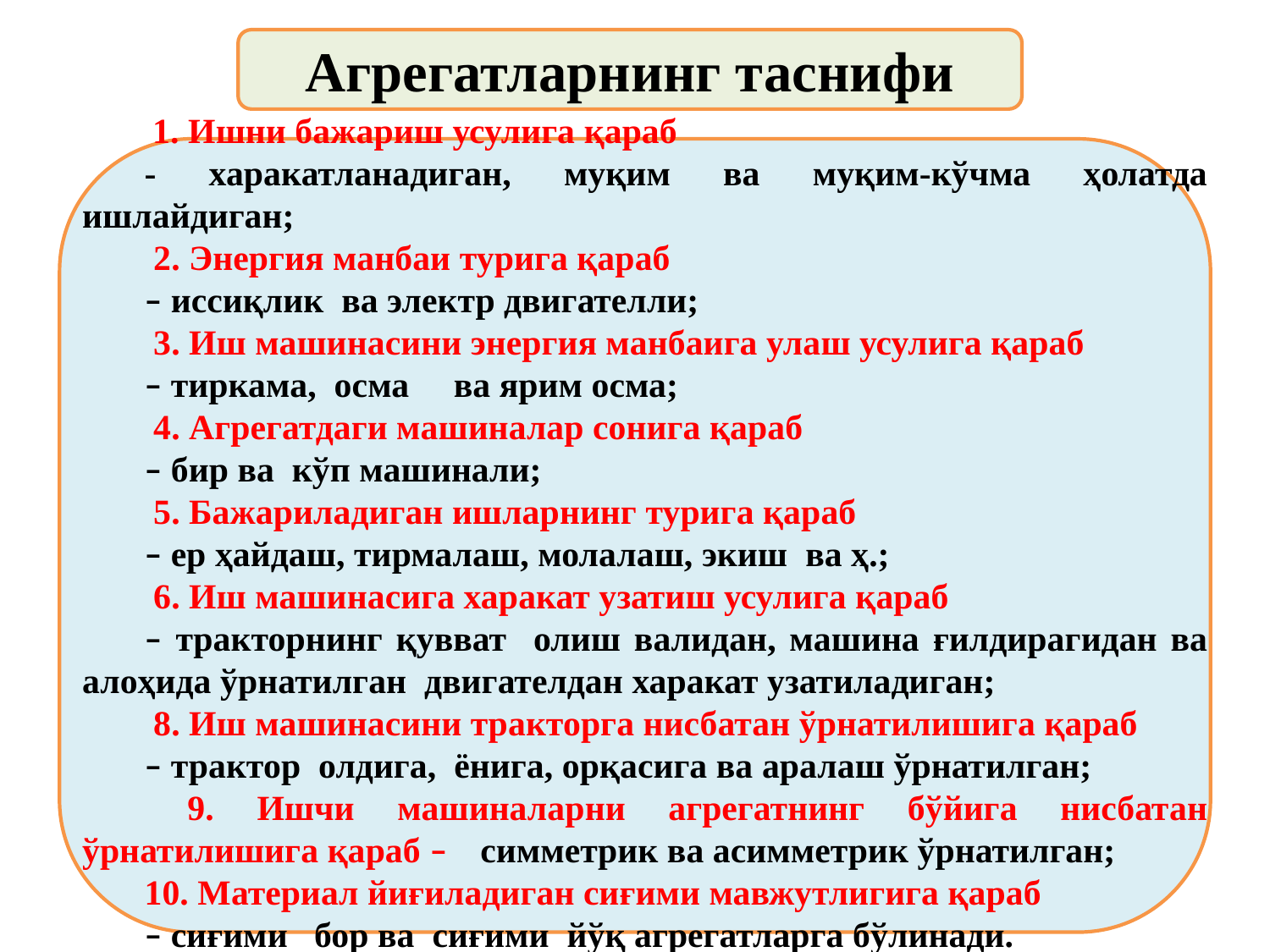

Агрегатларнинг таснифи
 1. Ишни бажариш усулига қараб
- харакатланадиган, муқим ва муқим-кўчма ҳолатда ишлайдиган;
 2. Энергия манбаи турига қараб
– иссиқлик  ва электр двигателли;
 3. Иш машинасини энергия манбаига улаш усулига қараб
– тиркама,  осма     ва ярим осма;
 4. Агрегатдаги машиналар сонига қараб
– бир ва  кўп машинали;
 5. Бажариладиган ишларнинг турига қараб
– ер ҳайдаш, тирмалаш, молалаш, экиш  ва ҳ.;
 6. Иш машинасига харакат узатиш усулига қараб
– тракторнинг қувват  олиш валидан, машина ғилдирагидан ва алоҳида ўрнатилган  двигателдан харакат узатиладиган;
 8. Иш машинасини тракторга нисбатан ўрнатилишига қараб
– трактор  олдига,  ёнига, орқасига ва аралаш ўрнатилган;
 9. Ишчи машиналарни агрегатнинг бўйига нисбатан ўрнатилишига қараб –    симметрик ва асимметрик ўрнатилган;
10. Материал йиғиладиган сиғими мавжутлигига қараб
– сиғими   бор ва  сиғими  йўқ агрегатларга бўлинади.